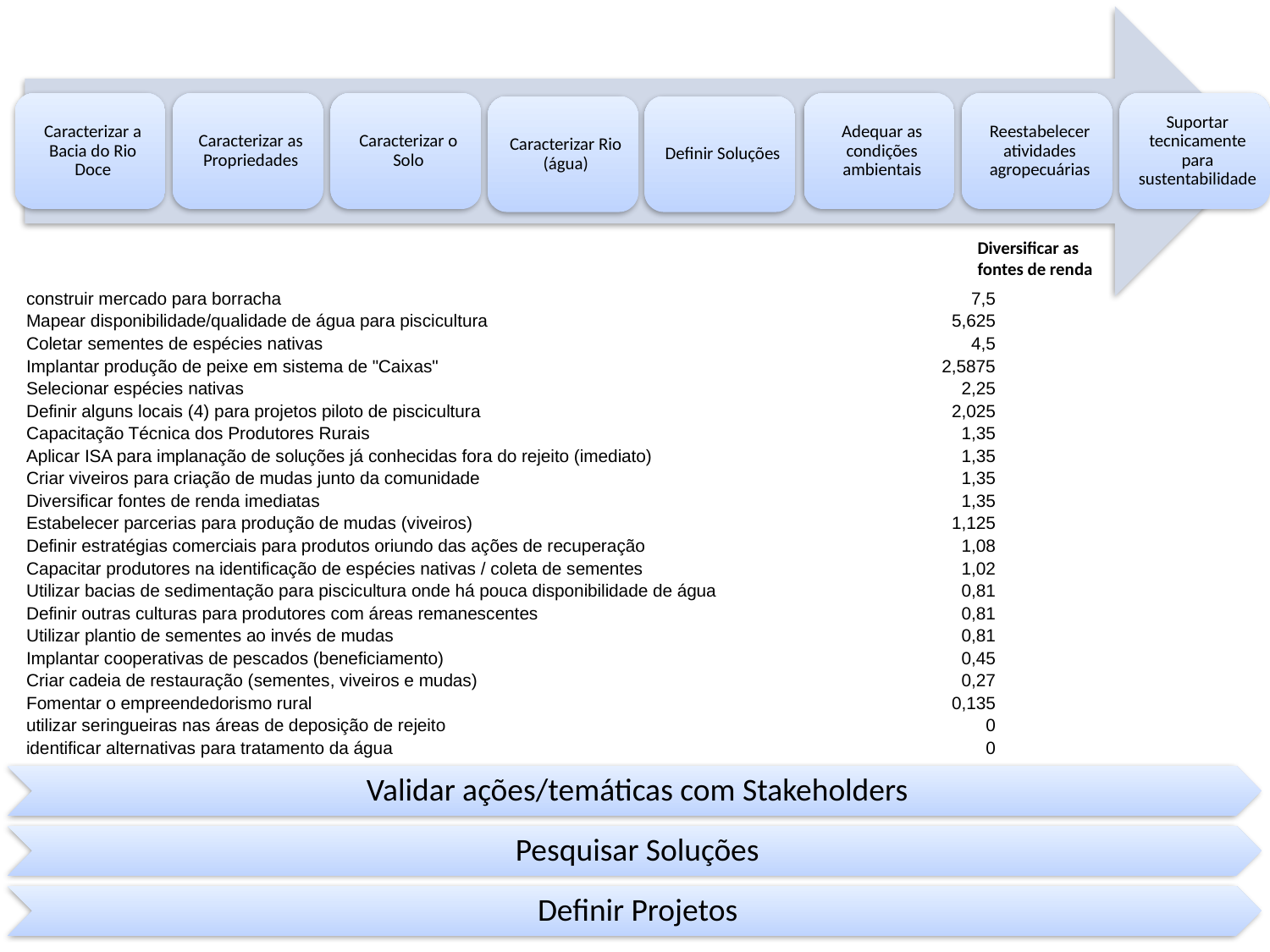

Caracterizar a Bacia do Rio Doce
Caracterizar as Propriedades
Caracterizar o Solo
Definir Soluções
Caracterizar Rio (água)
Adequar as condições ambientais
Reestabelecer atividades agropecuárias
Suportar tecnicamente para sustentabilidade
Diversificar as fontes de renda

| construir mercado para borracha | 7,5 |
| --- | --- |
| Mapear disponibilidade/qualidade de água para piscicultura | 5,625 |
| Coletar sementes de espécies nativas | 4,5 |
| Implantar produção de peixe em sistema de "Caixas" | 2,5875 |
| Selecionar espécies nativas | 2,25 |
| Definir alguns locais (4) para projetos piloto de piscicultura | 2,025 |
| Capacitação Técnica dos Produtores Rurais | 1,35 |
| Aplicar ISA para implanação de soluções já conhecidas fora do rejeito (imediato) | 1,35 |
| Criar viveiros para criação de mudas junto da comunidade | 1,35 |
| Diversificar fontes de renda imediatas | 1,35 |
| Estabelecer parcerias para produção de mudas (viveiros) | 1,125 |
| Definir estratégias comerciais para produtos oriundo das ações de recuperação | 1,08 |
| Capacitar produtores na identificação de espécies nativas / coleta de sementes | 1,02 |
| Utilizar bacias de sedimentação para piscicultura onde há pouca disponibilidade de água | 0,81 |
| Definir outras culturas para produtores com áreas remanescentes | 0,81 |
| Utilizar plantio de sementes ao invés de mudas | 0,81 |
| Implantar cooperativas de pescados (beneficiamento) | 0,45 |
| Criar cadeia de restauração (sementes, viveiros e mudas) | 0,27 |
| Fomentar o empreendedorismo rural | 0,135 |
| utilizar seringueiras nas áreas de deposição de rejeito | 0 |
| identificar alternativas para tratamento da água | 0 |
Validar ações/temáticas com Stakeholders
Pesquisar Soluções
Definir Projetos